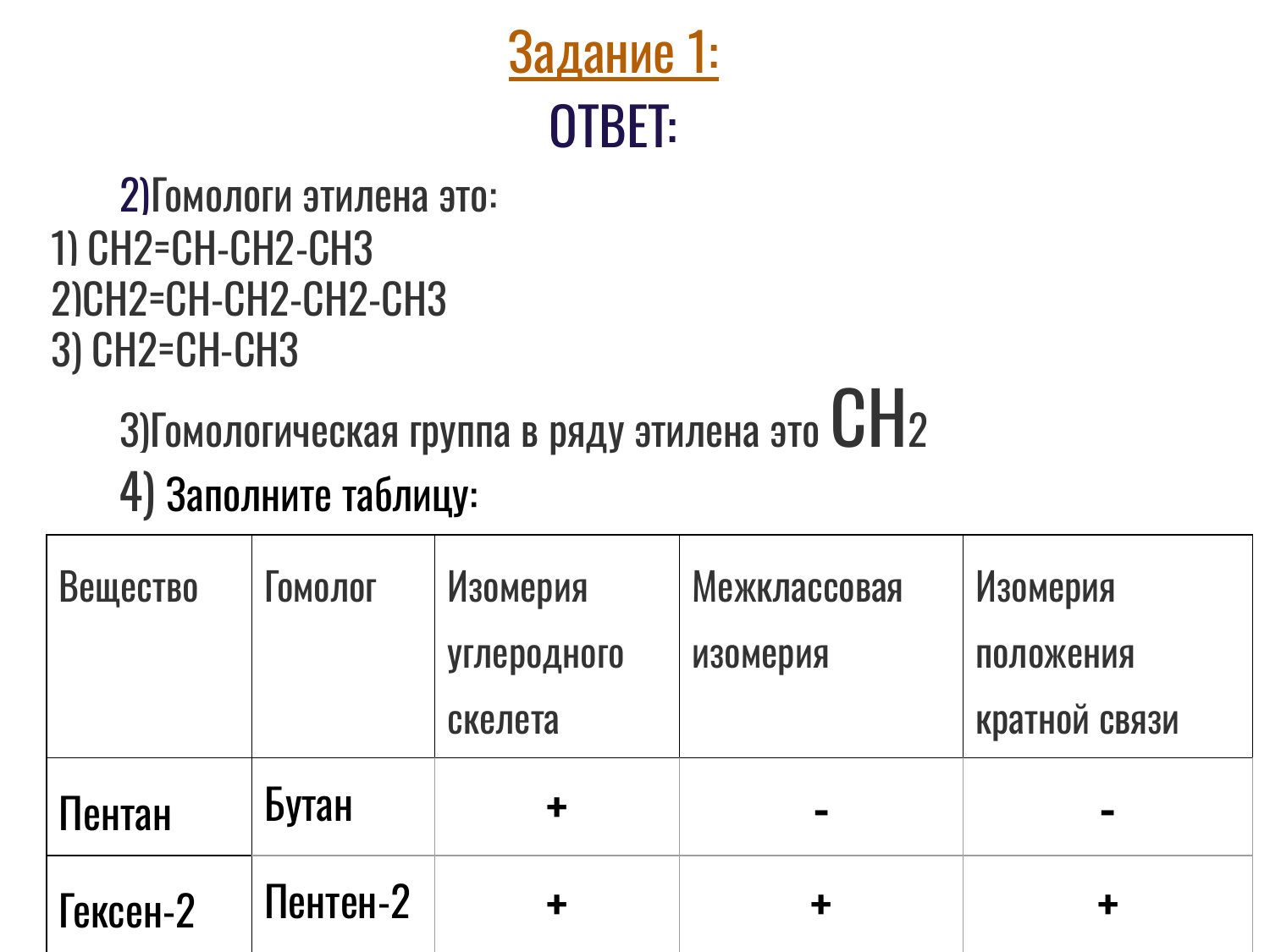

Задание 1:
ОТВЕТ:
       2)Гомологи этилена это:
1) СН2=СН-СН2-СН3
2)СН2=СН-СН2-СН2-СН3
3) СН2=СН-СН3
       3)Гомологическая группа в ряду этилена это СН2
      4) Заполните таблицу:

| Вещество | Гомолог | Изомерия углеродного скелета | Межклассовая изомерия | Изомерия положения кратной связи |
| --- | --- | --- | --- | --- |
| Пентан | Бутан | + | - | - |
| Гексен-2 | Пентен-2 | + | + | + |